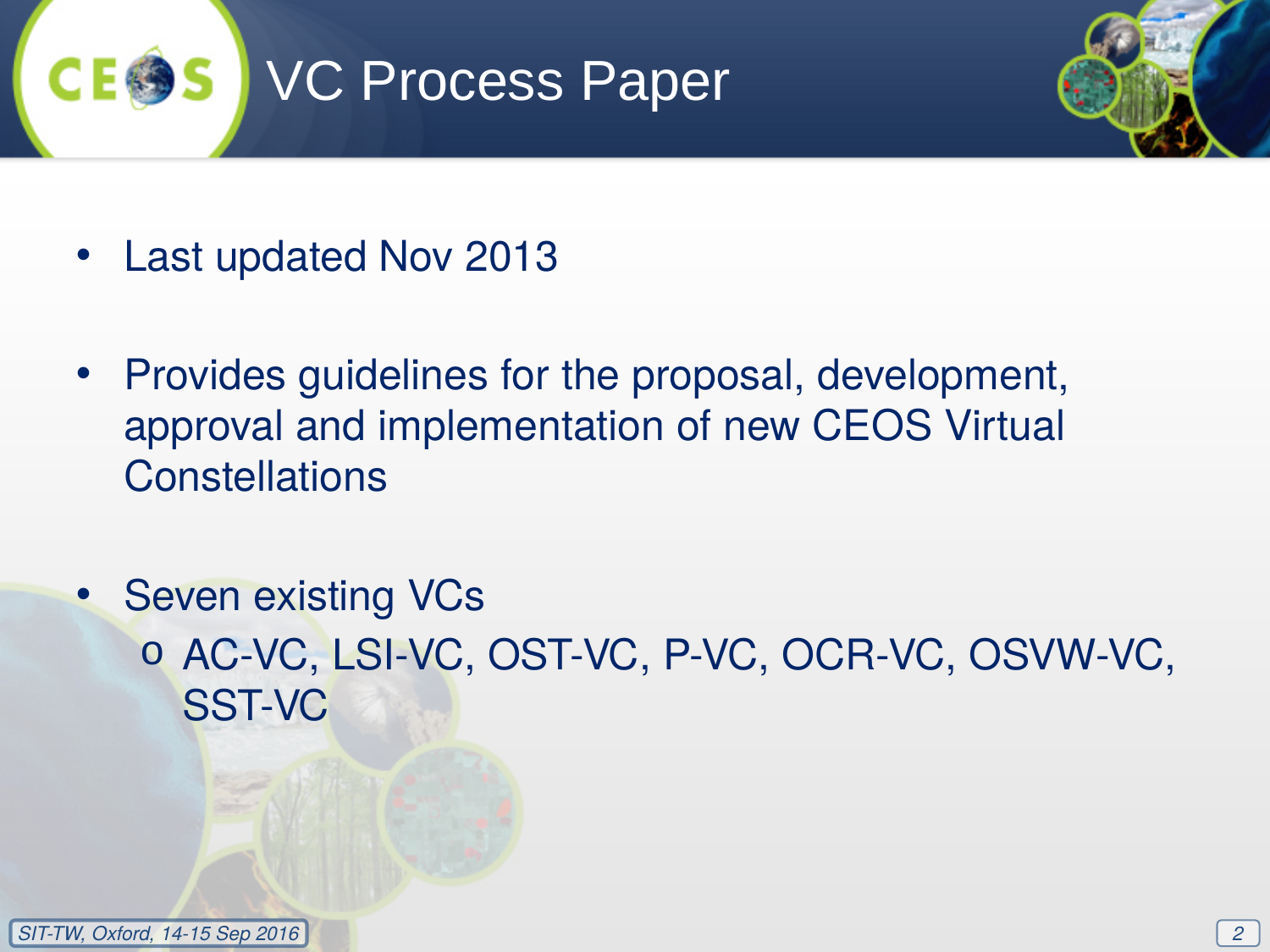

VC Process Paper
Last updated Nov 2013

Provides guidelines for the proposal, development, approval and implementation of new CEOS Virtual Constellations

Seven existing VCs
AC-VC, LSI-VC, OST-VC, P-VC, OCR-VC, OSVW-VC, SST-VC

2